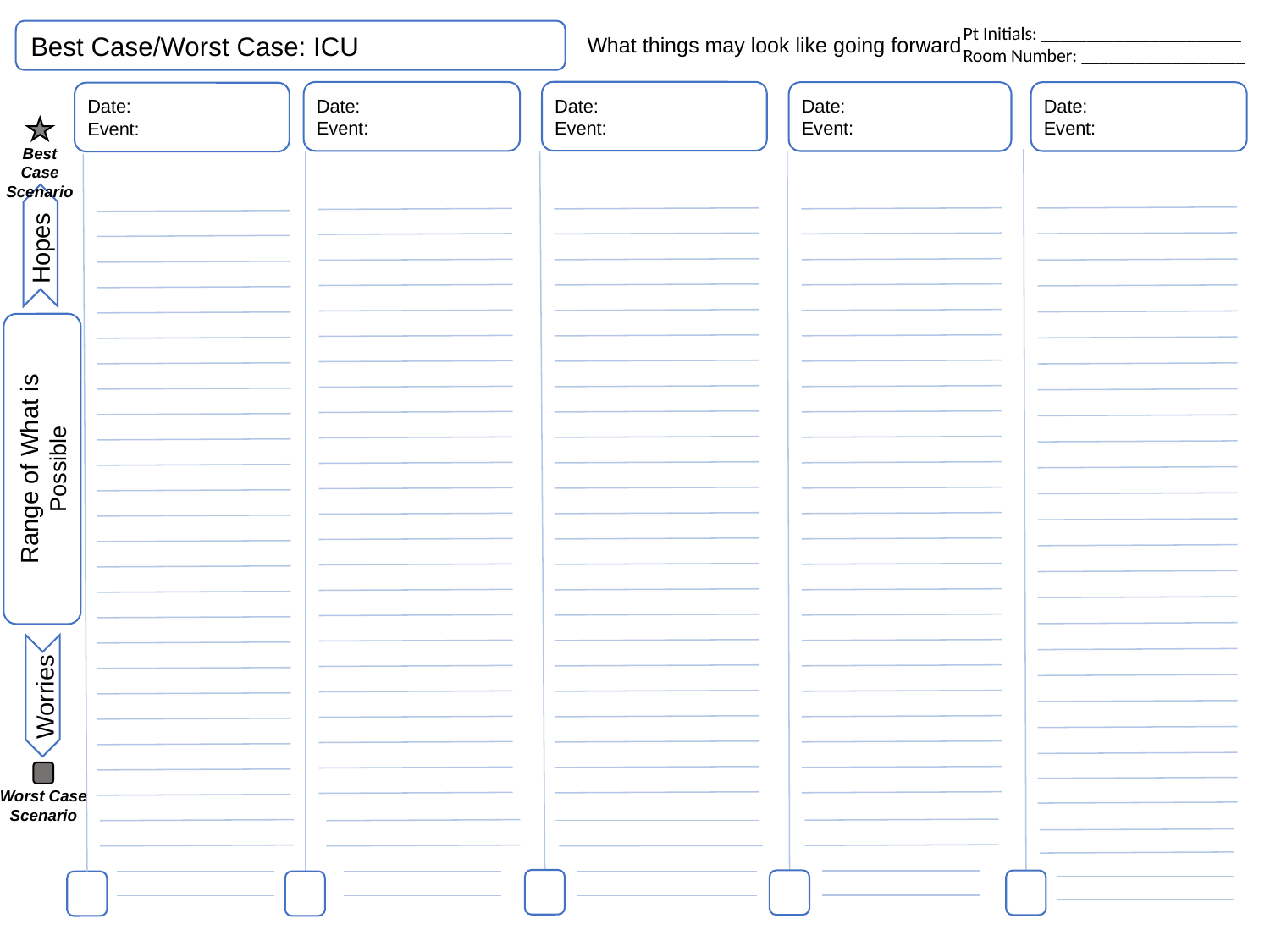

Pt Initials: ______________________
Room Number: __________________
Best Case/Worst Case: ICU
Date:
Event:
Date:
Event:
Date:
Event:
Date:
Event:
Date:
Event:
Hopes
Range of What is Possible
Worries

What things may look like going forward.

Best Case Scenario

Worst Case Scenario